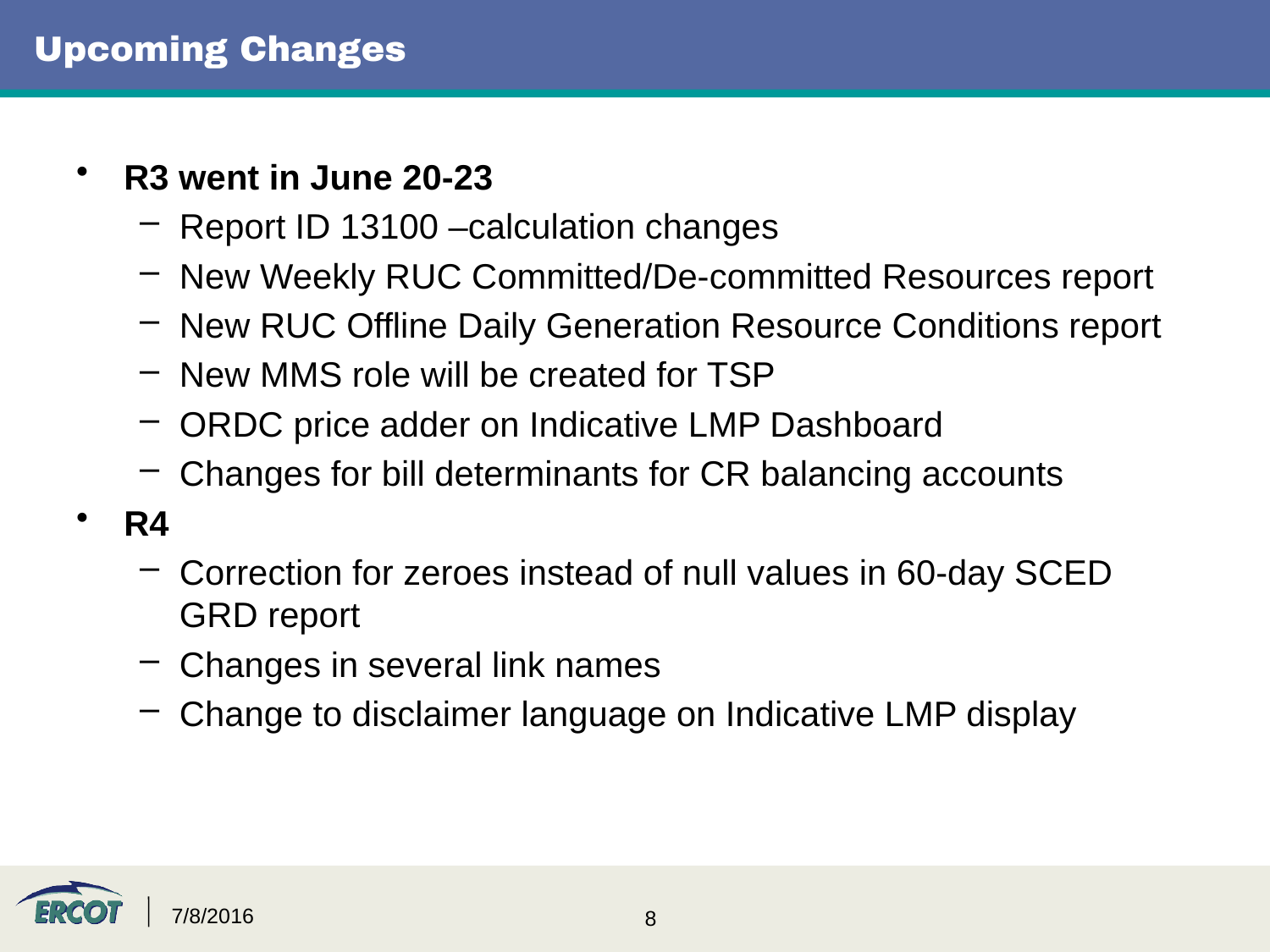

# Upcoming Changes
R3 went in June 20-23
Report ID 13100 –calculation changes
New Weekly RUC Committed/De-committed Resources report
New RUC Offline Daily Generation Resource Conditions report
New MMS role will be created for TSP
ORDC price adder on Indicative LMP Dashboard
Changes for bill determinants for CR balancing accounts
R4
Correction for zeroes instead of null values in 60-day SCED GRD report
Changes in several link names
Change to disclaimer language on Indicative LMP display
7/8/2016